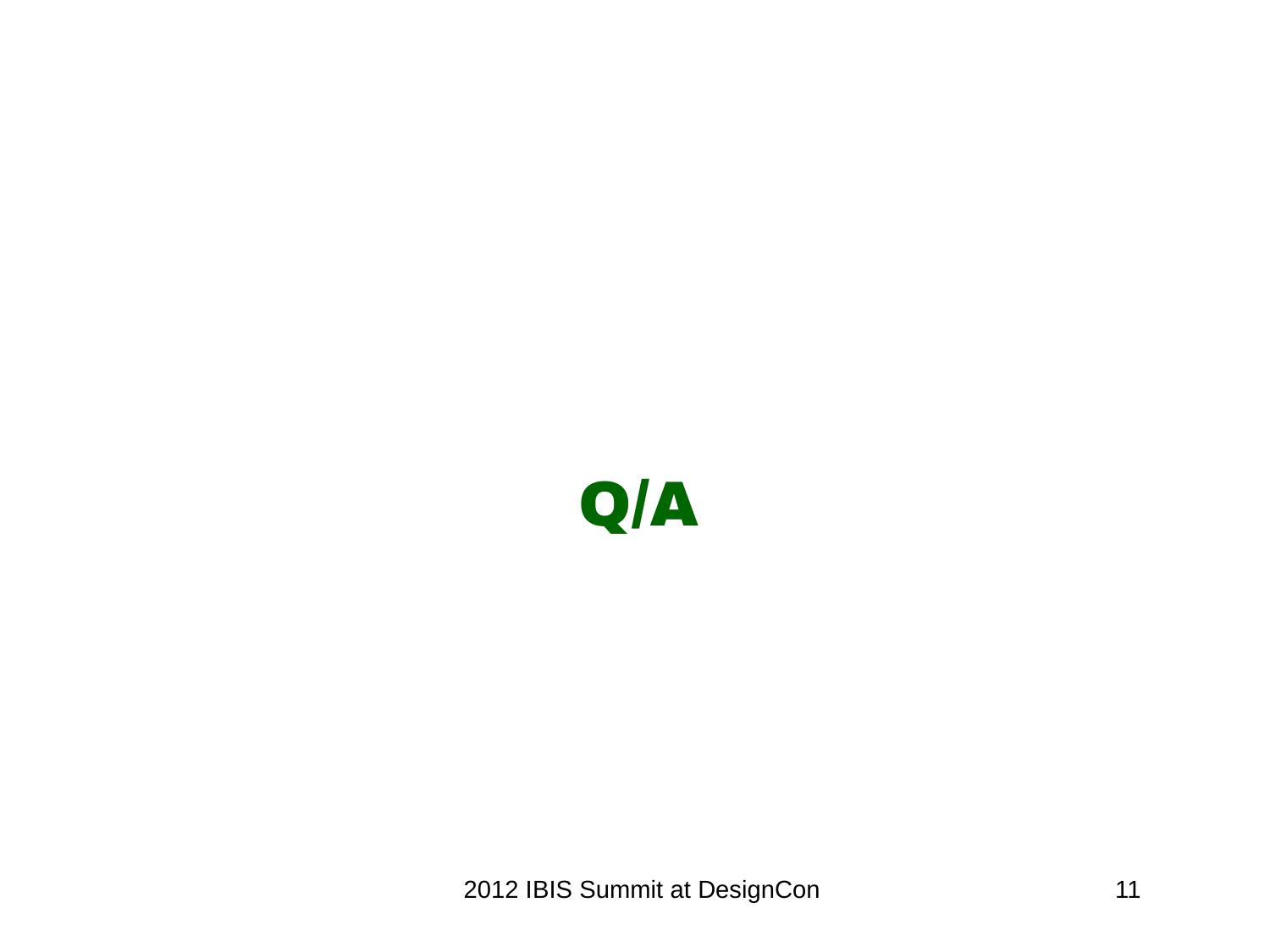

# Q/A

2012 IBIS Summit at DesignCon
11